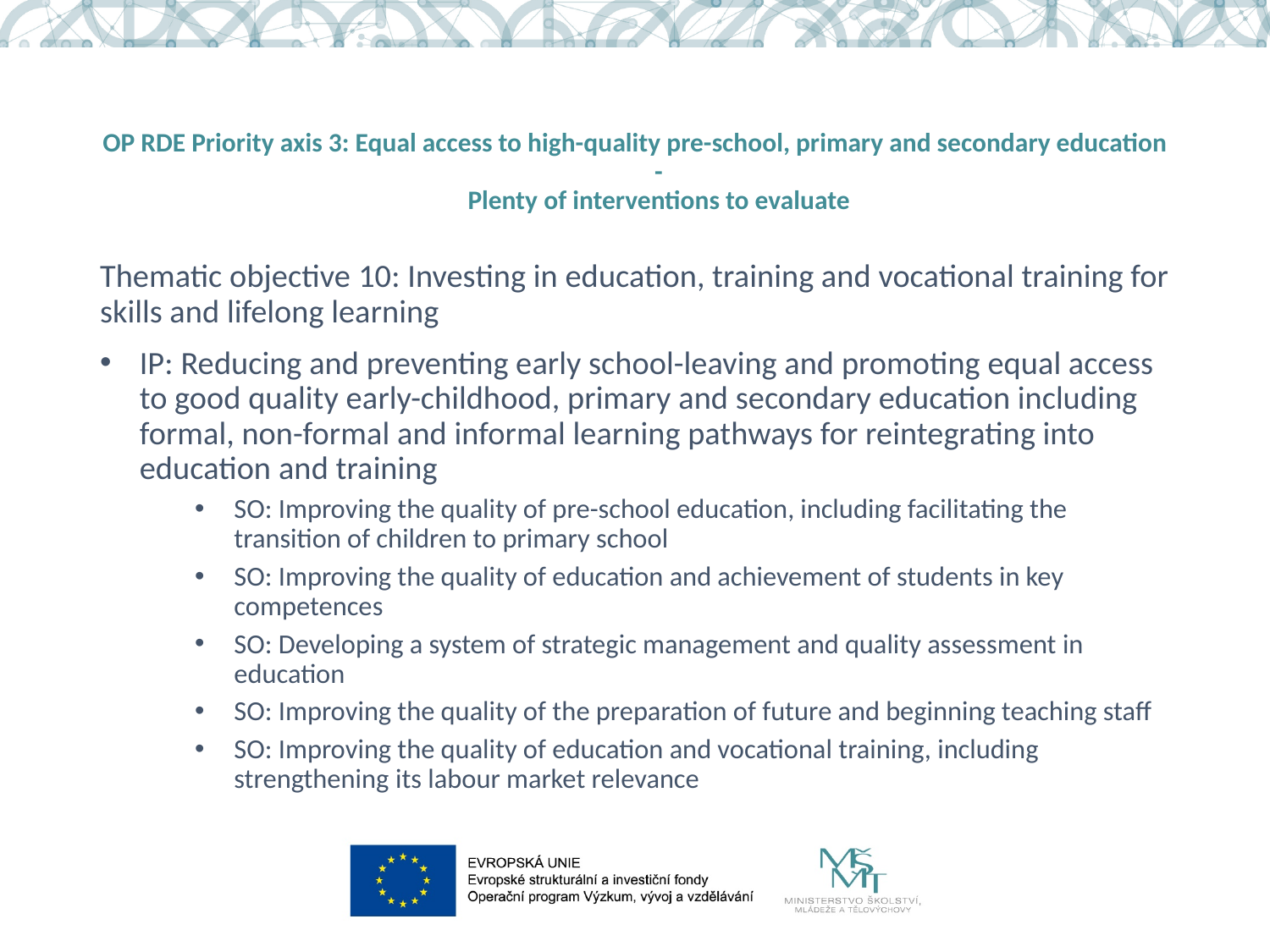

# OP RDE Priority axis 3: Equal access to high-quality pre-school, primary and secondary education - Plenty of interventions to evaluate
Thematic objective 10: Investing in education, training and vocational training for skills and lifelong learning
IP: Reducing and preventing early school-leaving and promoting equal access to good quality early-childhood, primary and secondary education including formal, non-formal and informal learning pathways for reintegrating into education and training
SO: Improving the quality of pre-school education, including facilitating the transition of children to primary school
SO: Improving the quality of education and achievement of students in key competences
SO: Developing a system of strategic management and quality assessment in education
SO: Improving the quality of the preparation of future and beginning teaching staff
SO: Improving the quality of education and vocational training, including strengthening its labour market relevance